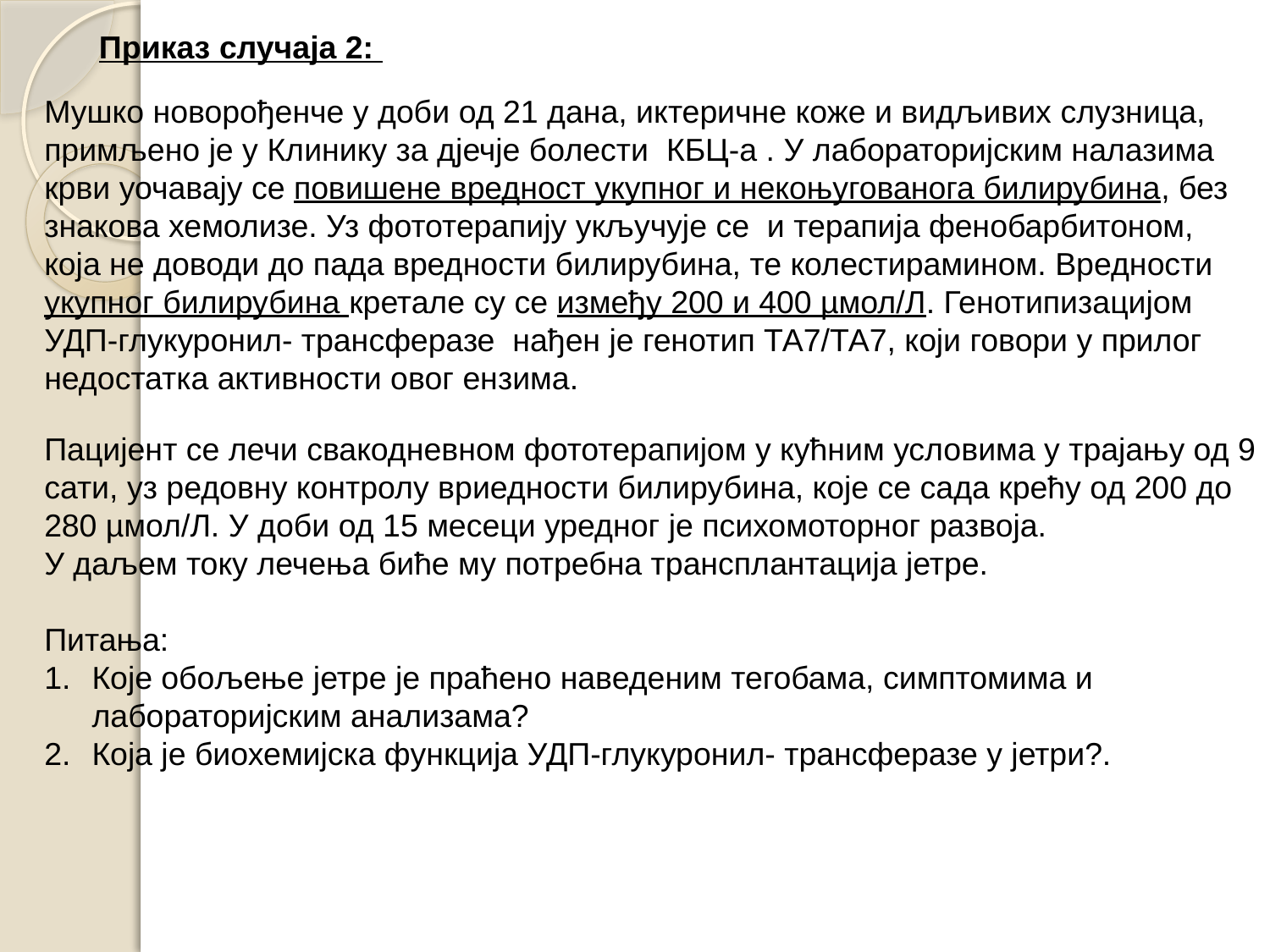

Приказ случаја 2:
Мушко новорођенче у доби од 21 дана, иктеричне коже и видљивих слузница,
примљено је у Клинику за дјечје болести  КБЦ-а . У лабораторијским налазима
крви уочавају се повишене вредност укупног и некоњугованога билирубина, без знакова хемолизе. Уз фототерапију укључује се  и терапија фенобарбитоном, која не доводи до пада вредности билирубина, те колестирамином. Вредности укупног билирубина кретале су се између 200 и 400 µмол/Л. Генотипизацијом УДП-глукуронил- трансферазе  нађен је генотип ТА7/ТА7, који говори у прилог недостатка активности овог ензима.
Пацијент се лечи свакодневном фототерапијом у кућним условима у трајању од 9 сати, уз редовну контролу вриедности билирубина, које се сада крећу од 200 до 280 µмол/Л. У доби од 15 месеци уредног је психомоторног развоја.
У даљем току лечења биће му потребна трансплантација јетре.

Питања:
Које обољење јетре је праћено наведеним тегобама, симптомима и лабораторијским анализама?
Која је биохемијска функција УДП-глукуронил- трансферазе у јетри?.